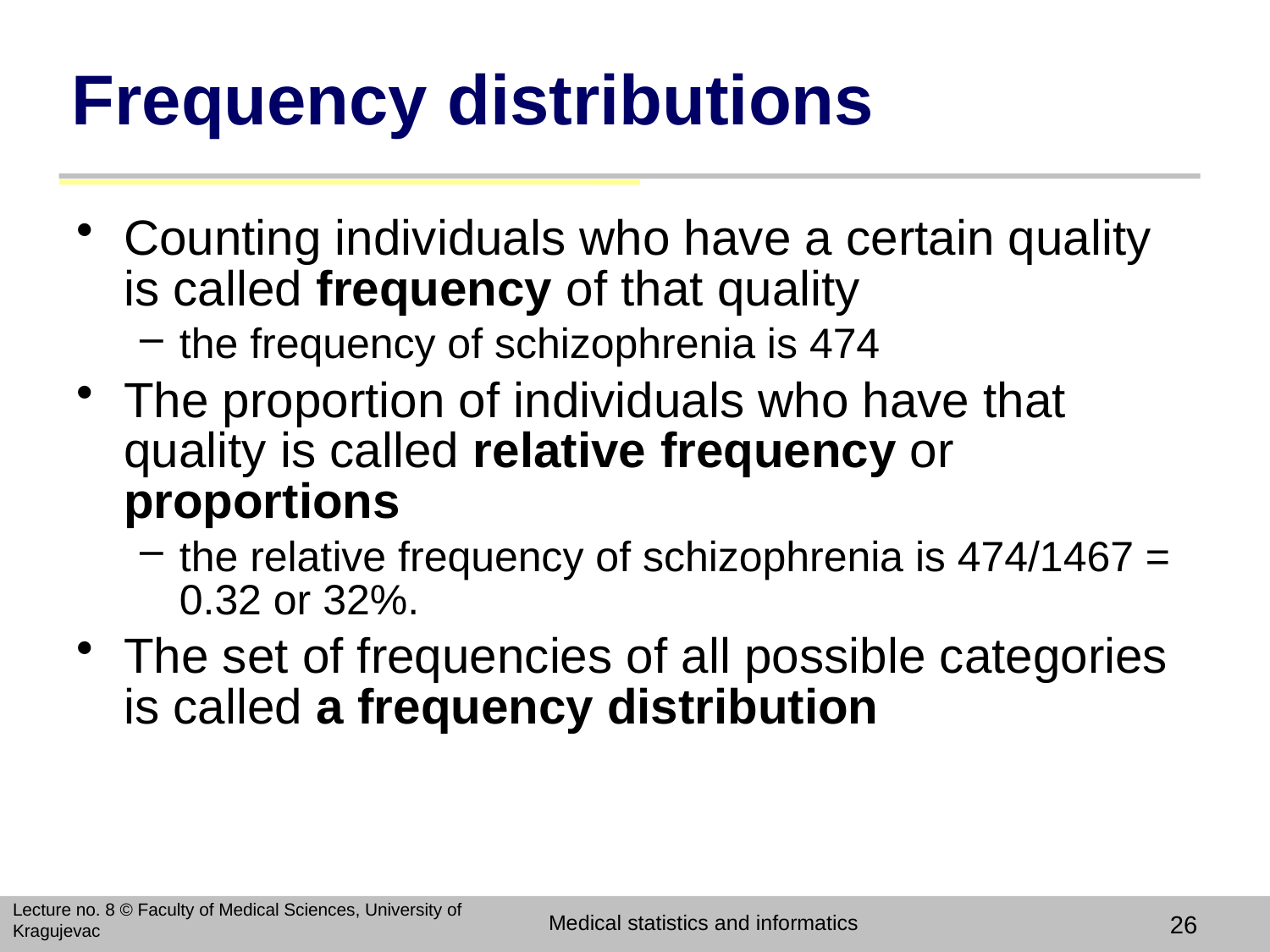

# Frequency distributions
Counting individuals who have a certain quality is called frequency of that quality
the frequency of schizophrenia is 474
The proportion of individuals who have that quality is called relative frequency or proportions
the relative frequency of schizophrenia is 474/1467 = 0.32 or 32%.
The set of frequencies of all possible categories is called a frequency distribution
Lecture no. 8 © Faculty of Medical Sciences, University of Kragujevac
Medical statistics and informatics
26